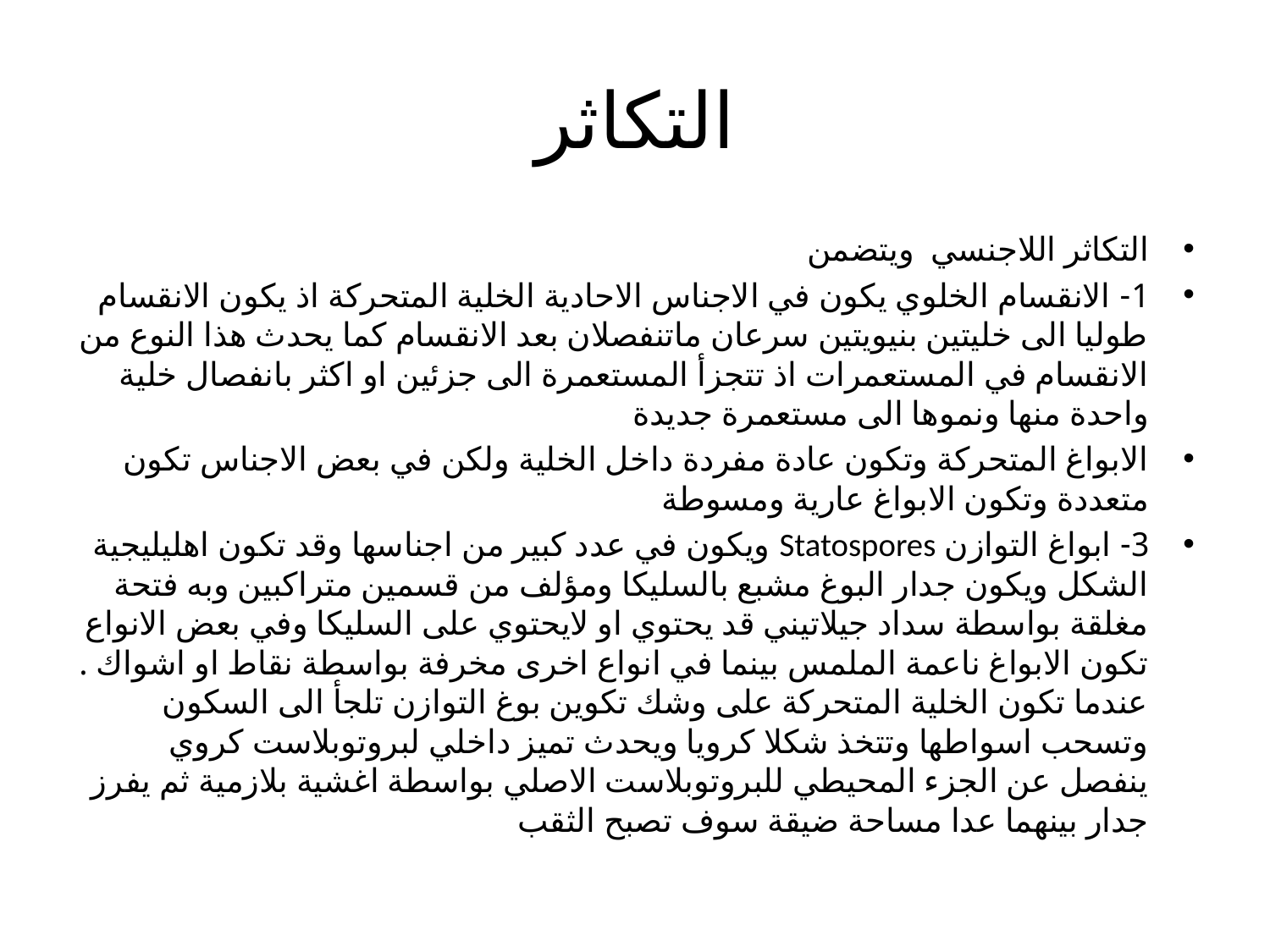

# التكاثر
التكاثر اللاجنسي  ويتضمن
1- الانقسام الخلوي يكون في الاجناس الاحادية الخلية المتحركة اذ يكون الانقسام طوليا الى خليتين بنيويتين سرعان ماتنفصلان بعد الانقسام كما يحدث هذا النوع من الانقسام في المستعمرات اذ تتجزأ المستعمرة الى جزئين او اكثر بانفصال خلية واحدة منها ونموها الى مستعمرة جديدة
الابواغ المتحركة وتكون عادة مفردة داخل الخلية ولكن في بعض الاجناس تكون متعددة وتكون الابواغ عارية ومسوطة
3- ابواغ التوازن Statospores ويكون في عدد كبير من اجناسها وقد تكون اهليليجية الشكل ويكون جدار البوغ مشبع بالسليكا ومؤلف من قسمين متراكبين وبه فتحة مغلقة بواسطة سداد جيلاتيني قد يحتوي او لايحتوي على السليكا وفي بعض الانواع تكون الابواغ ناعمة الملمس بينما في انواع اخرى مخرفة بواسطة نقاط او اشواك . عندما تكون الخلية المتحركة على وشك تكوين بوغ التوازن تلجأ الى السكون وتسحب اسواطها وتتخذ شكلا كرويا ويحدث تميز داخلي لبروتوبلاست كروي ينفصل عن الجزء المحيطي للبروتوبلاست الاصلي بواسطة اغشية بلازمية ثم يفرز جدار بينهما عدا مساحة ضيقة سوف تصبح الثقب